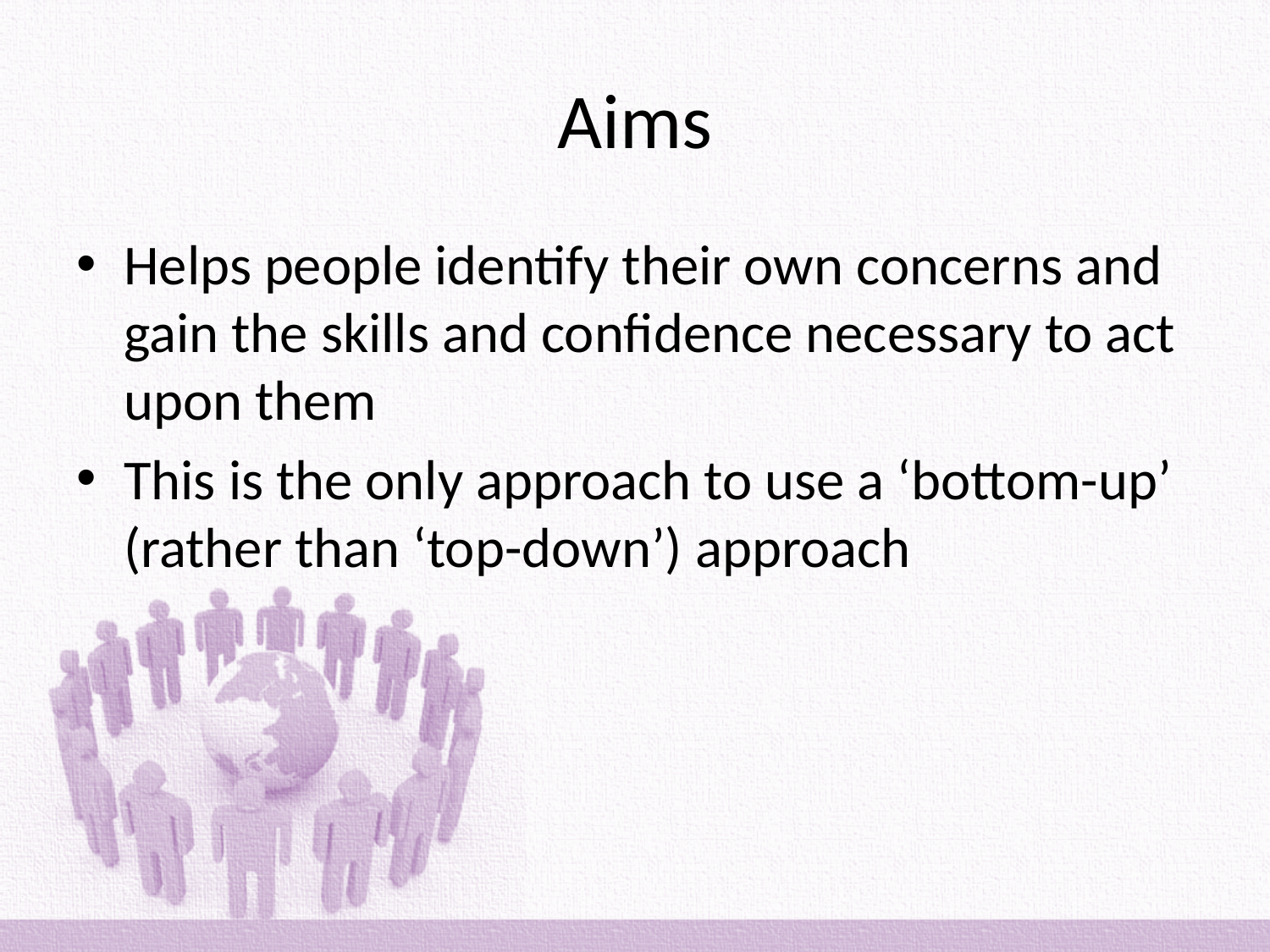

# Aims
Helps people identify their own concerns and gain the skills and confidence necessary to act upon them
This is the only approach to use a ‘bottom-up’ (rather than ‘top-down’) approach